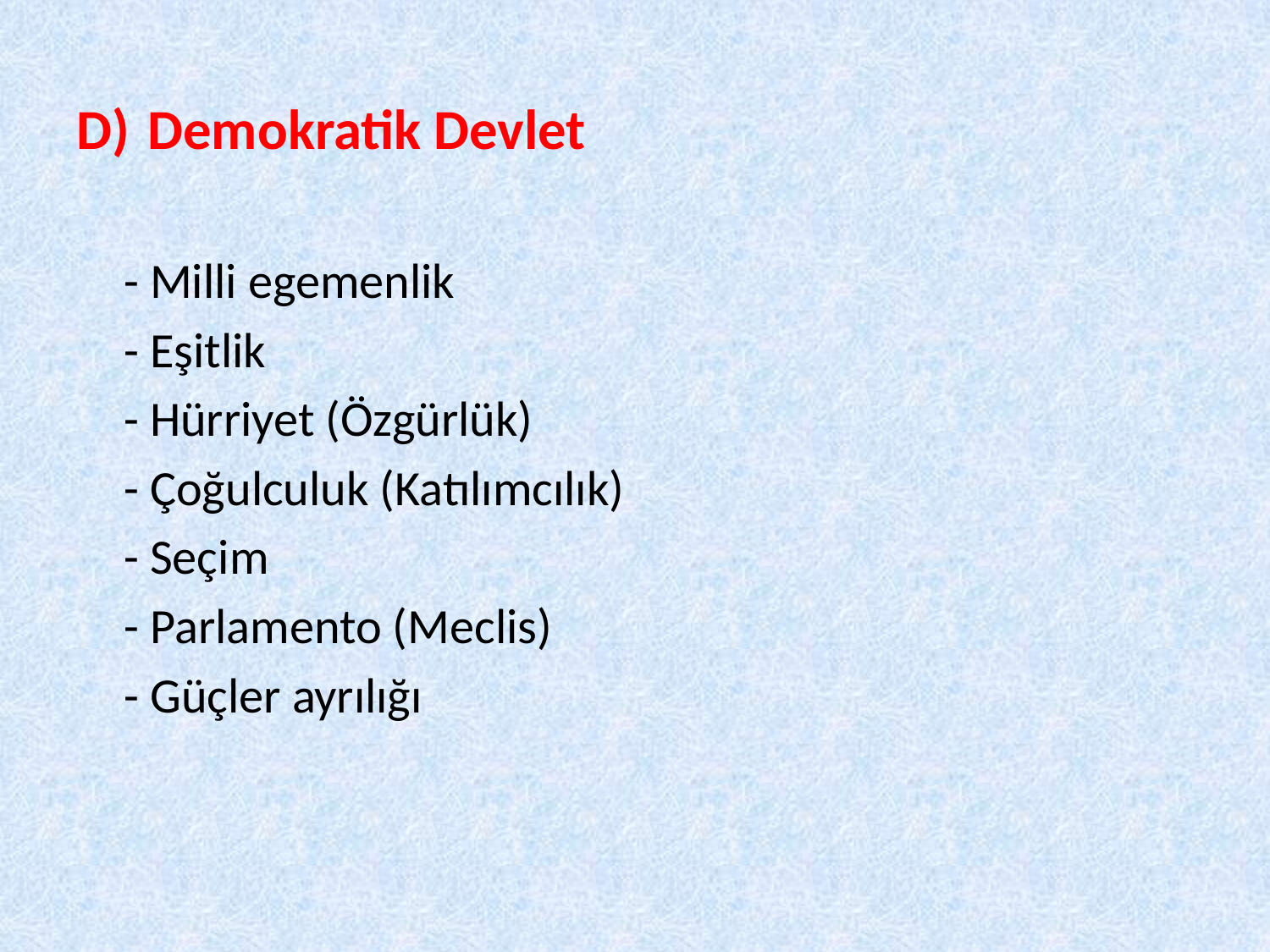

Demokratik Devlet

	- Milli egemenlik
	- Eşitlik
	- Hürriyet (Özgürlük)
	- Çoğulculuk (Katılımcılık)
	- Seçim
	- Parlamento (Meclis)
	- Güçler ayrılığı